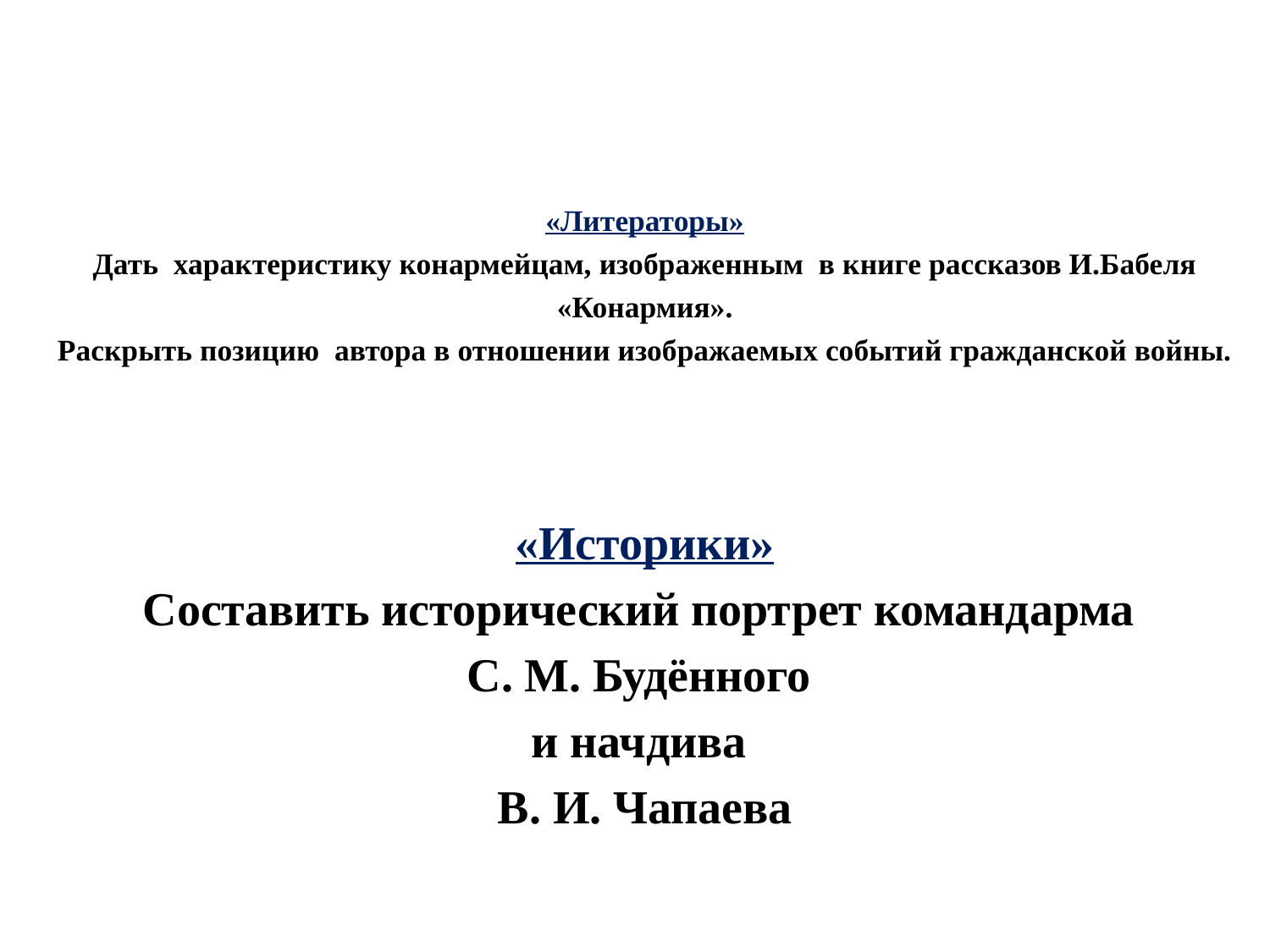

# «Литераторы» Дать  характеристику конармейцам, изображенным  в книге рассказов И.Бабеля «Конармия». Раскрыть позицию  автора в отношении изображаемых событий гражданской войны.
«Историки»
Составить исторический портрет командарма
С. М. Будённого
и начдива
В. И. Чапаева